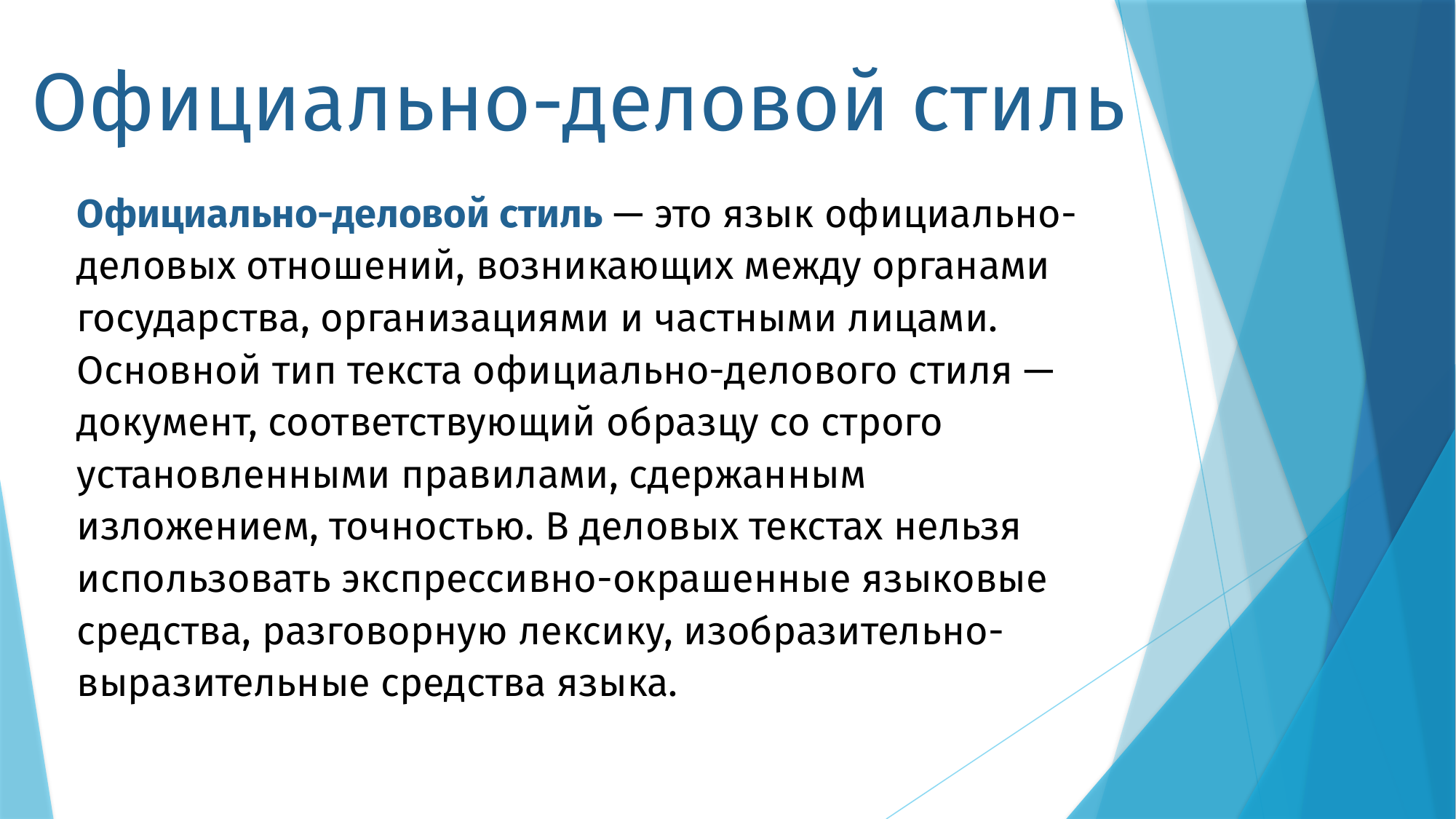

# Официально-деловой стиль
Официально-деловой стиль — это язык официально-деловых отношений, возникающих между органами государства, организациями и частными лицами. Основной тип текста официально-делового стиля — документ, соответствующий образцу со строго установленными правилами, сдержанным изложением, точностью. В деловых текстах нельзя использовать экспрессивно-окрашенные языковые средства, разговорную лексику, изобразительно-выразительные средства языка.